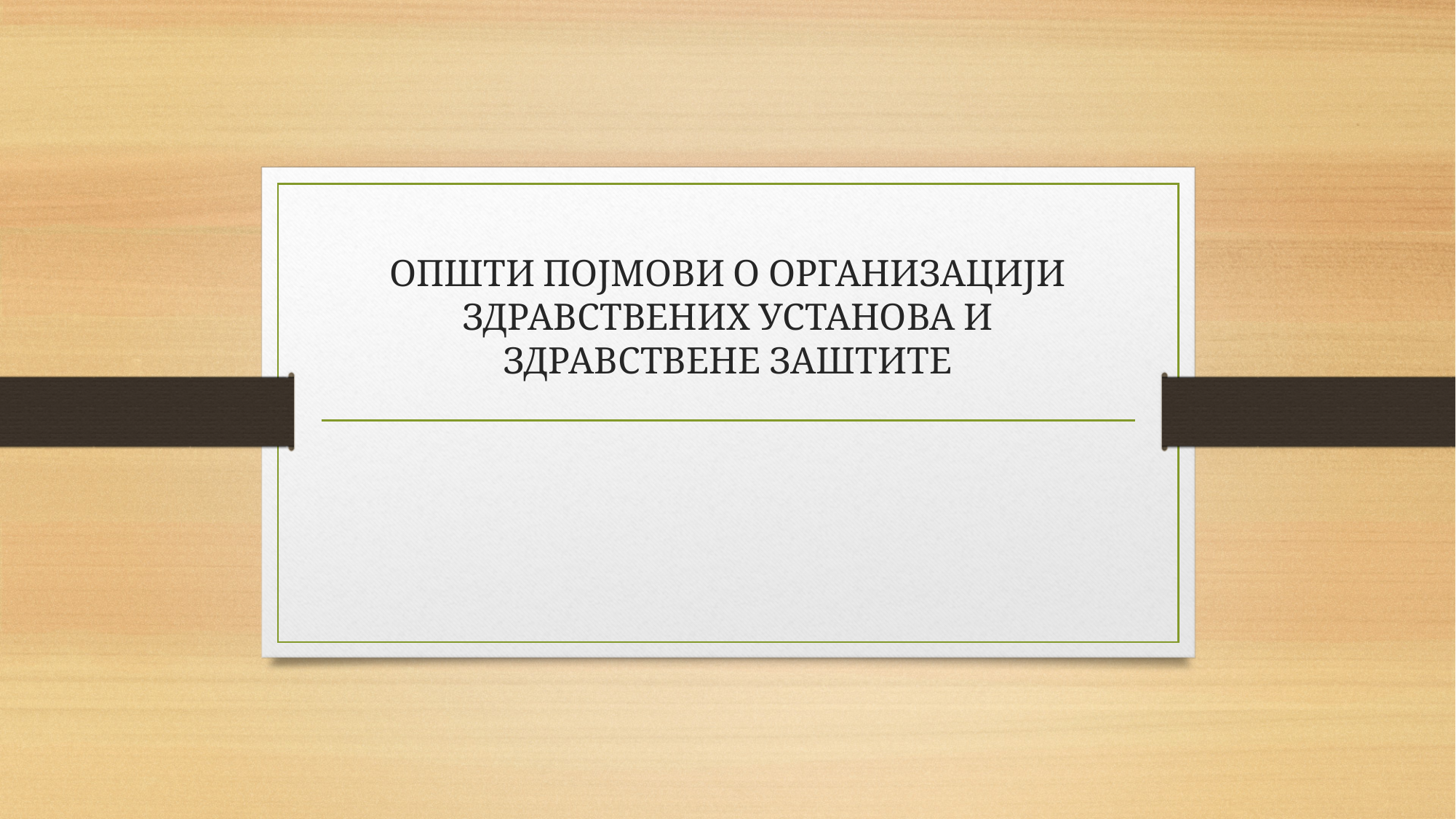

# ОПШТИ ПОЈМОВИ О ОРГАНИЗАЦИЈИ ЗДРАВСТВЕНИХ УСТАНОВА И ЗДРАВСТВЕНЕ ЗАШТИТЕ